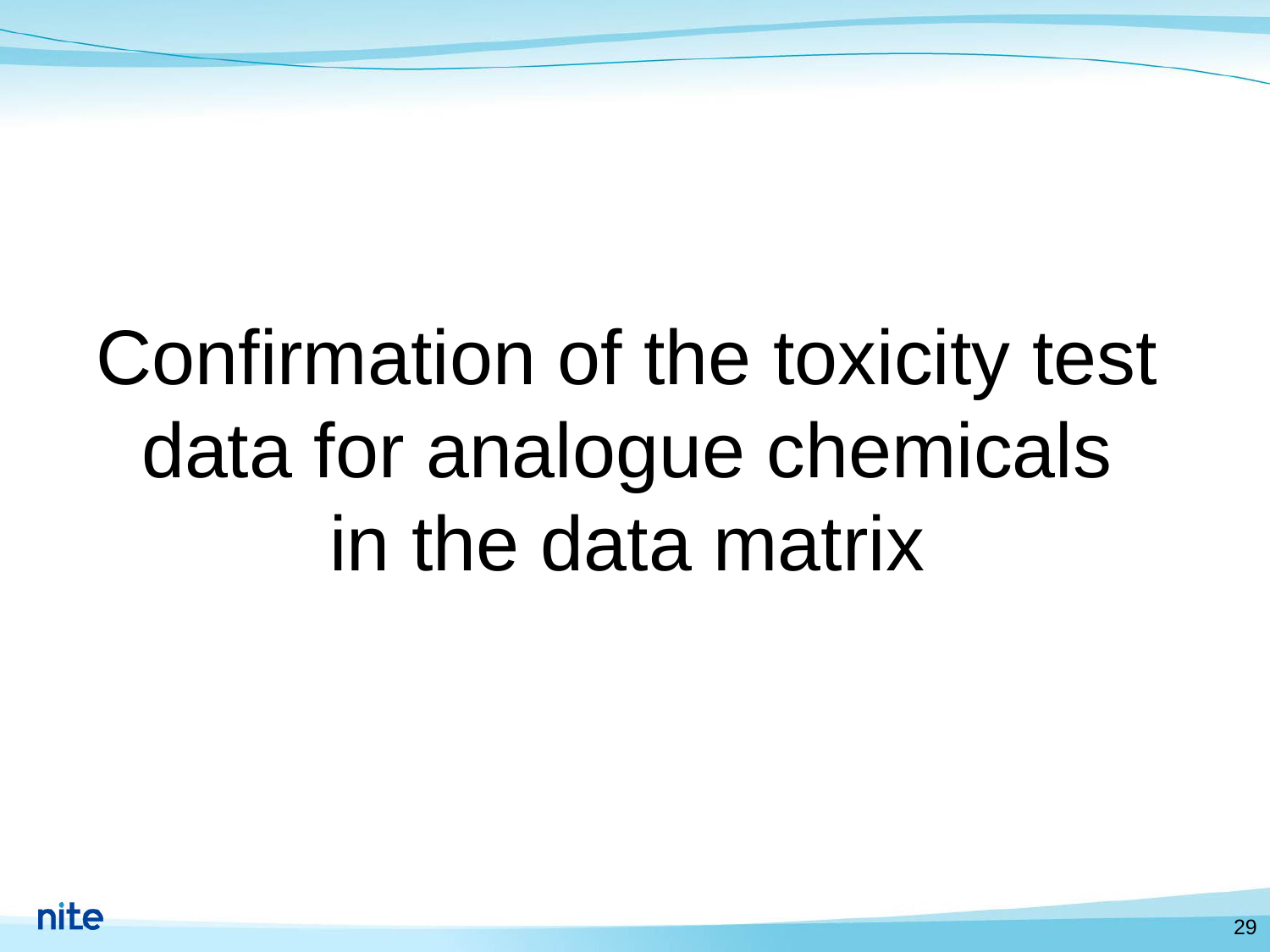

# Confirmation of the toxicity test data for analogue chemicals in the data matrix
29